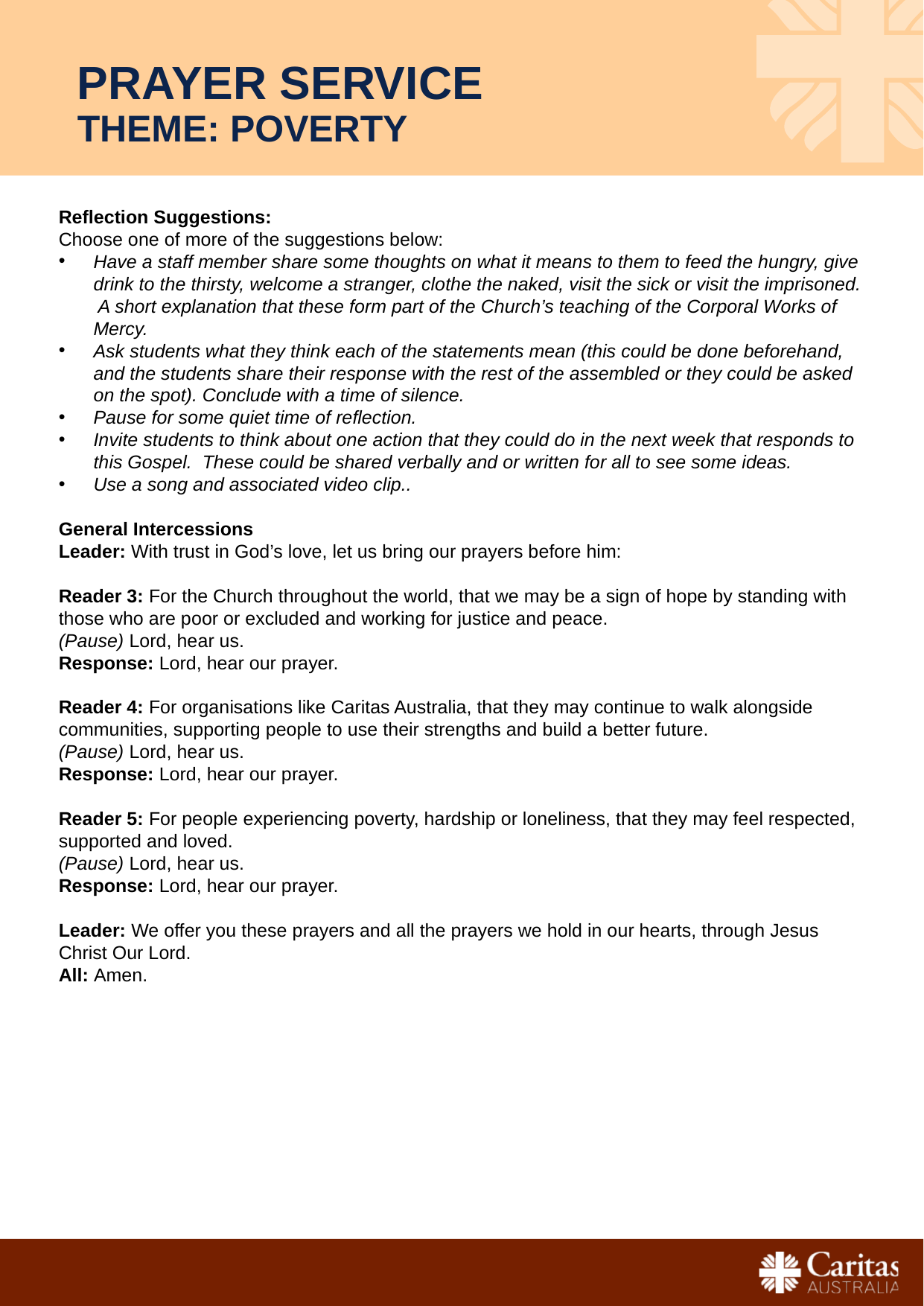

Prayer Service
Theme: Poverty
Reflection Suggestions:
Choose one of more of the suggestions below:
Have a staff member share some thoughts on what it means to them to feed the hungry, give drink to the thirsty, welcome a stranger, clothe the naked, visit the sick or visit the imprisoned.  A short explanation that these form part of the Church’s teaching of the Corporal Works of Mercy.
Ask students what they think each of the statements mean (this could be done beforehand, and the students share their response with the rest of the assembled or they could be asked on the spot). Conclude with a time of silence.
Pause for some quiet time of reflection.
Invite students to think about one action that they could do in the next week that responds to this Gospel.  These could be shared verbally and or written for all to see some ideas.
Use a song and associated video clip..

General Intercessions
Leader: With trust in God’s love, let us bring our prayers before him:

Reader 3: For the Church throughout the world, that we may be a sign of hope by standing with those who are poor or excluded and working for justice and peace.
(Pause) Lord, hear us.
Response: Lord, hear our prayer.

Reader 4: For organisations like Caritas Australia, that they may continue to walk alongside communities, supporting people to use their strengths and build a better future.
(Pause) Lord, hear us.
Response: Lord, hear our prayer.

Reader 5: For people experiencing poverty, hardship or loneliness, that they may feel respected, supported and loved.
(Pause) Lord, hear us.
Response: Lord, hear our prayer.

Leader: We offer you these prayers and all the prayers we hold in our hearts, through Jesus Christ Our Lord.
All: Amen.